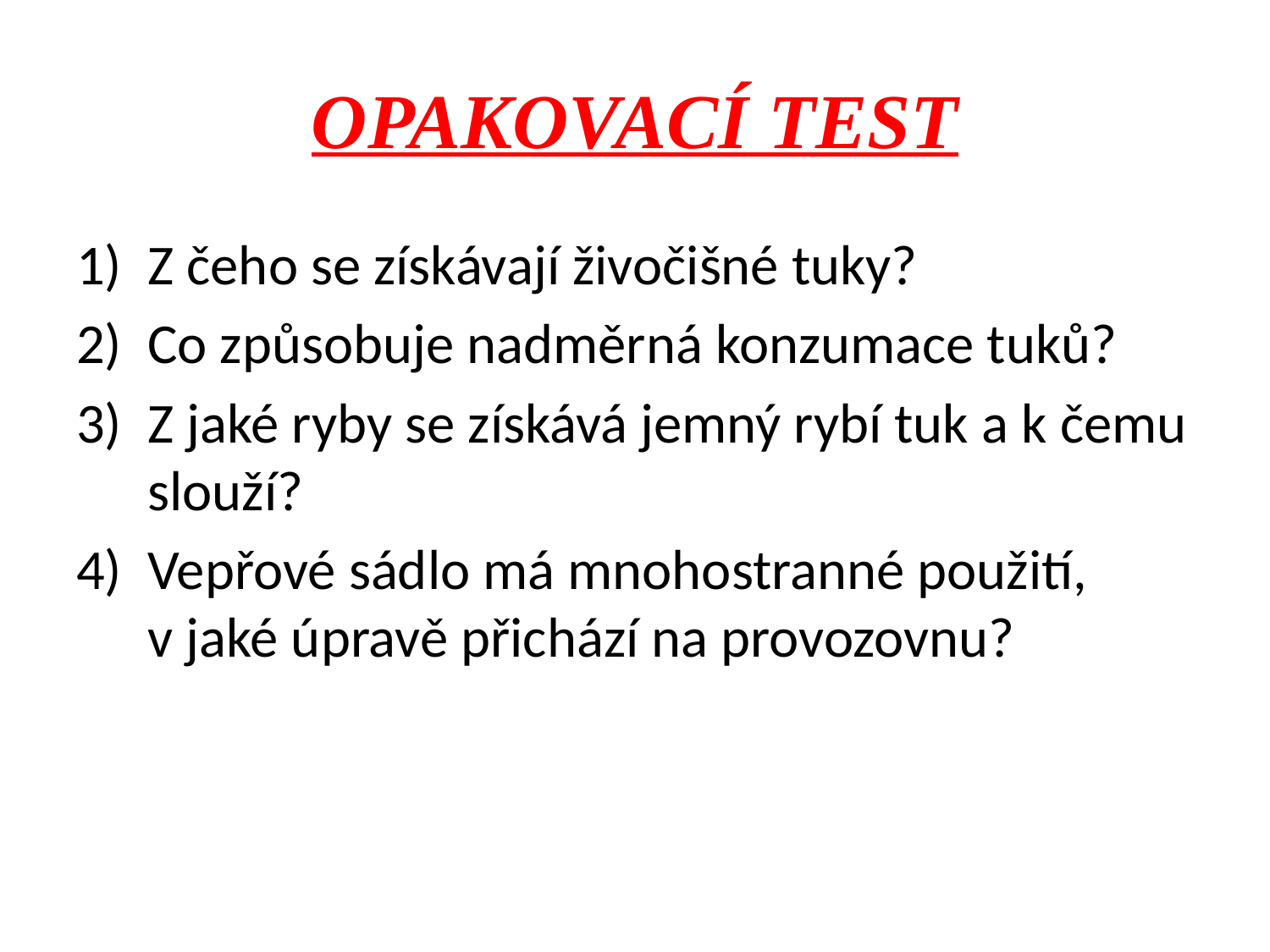

# OPAKOVACÍ TEST
Z čeho se získávají živočišné tuky?
Co způsobuje nadměrná konzumace tuků?
Z jaké ryby se získává jemný rybí tuk a k čemu slouží?
Vepřové sádlo má mnohostranné použití, v jaké úpravě přichází na provozovnu?